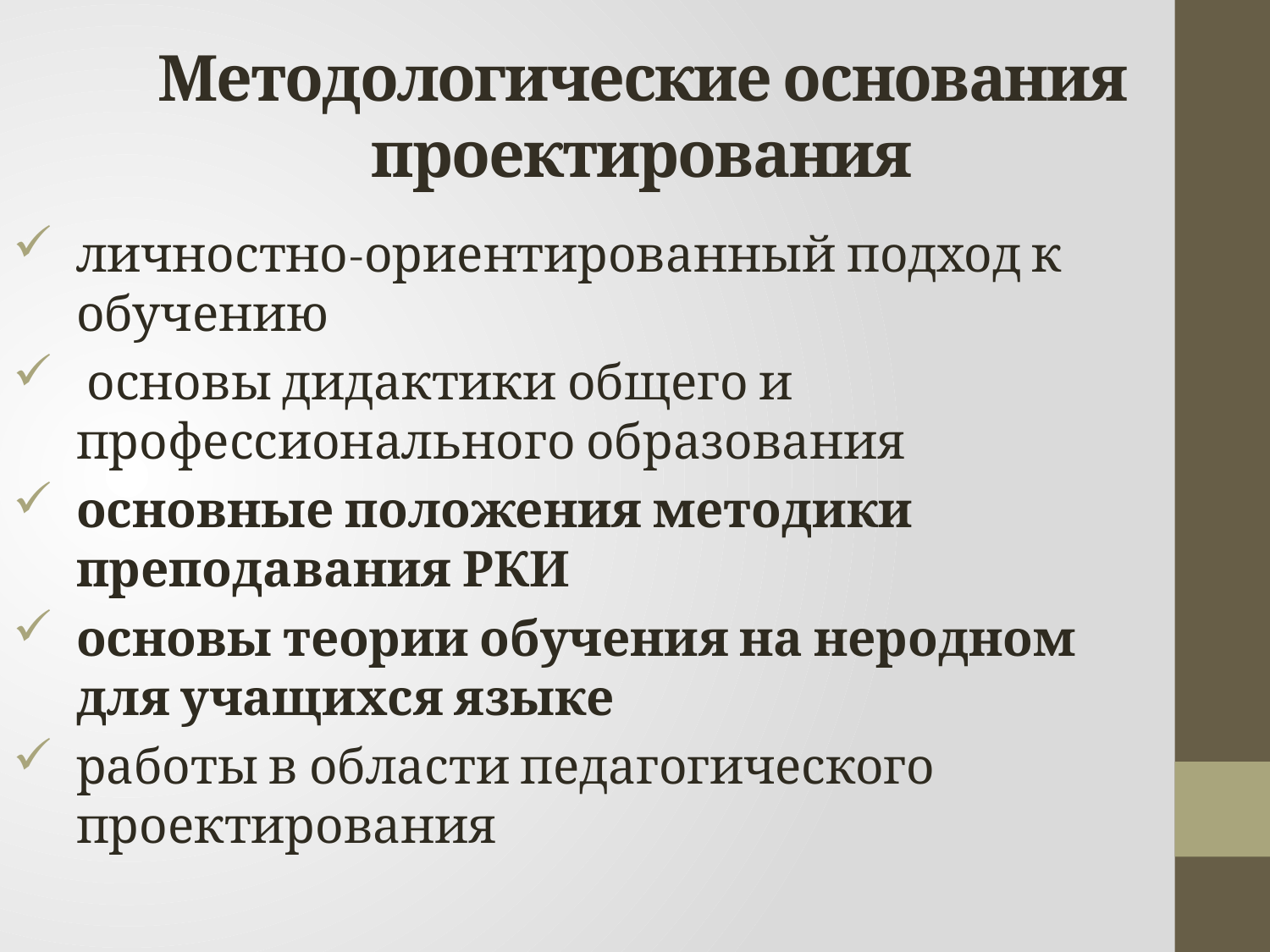

# Методологические основания проектирования
личностно-ориентированный подход к обучению
 основы дидактики общего и профессионального образования
основные положения методики преподавания РКИ
основы теории обучения на неродном для учащихся языке
работы в области педагогического проектирования